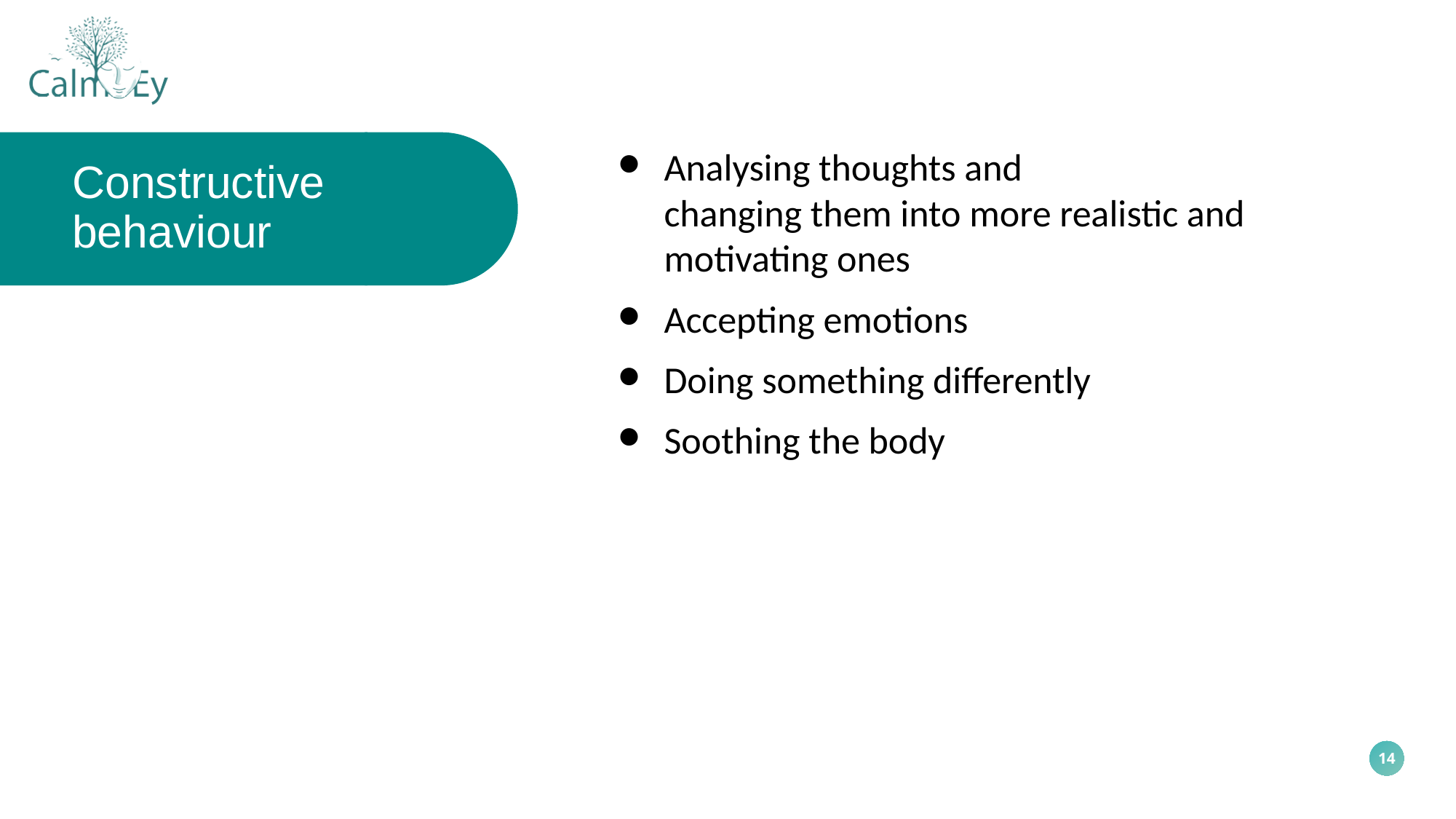

Analysing thoughts and
changing them into more realistic and motivating ones
Accepting emotions
Doing something differently
Soothing the body
Constructive behaviour